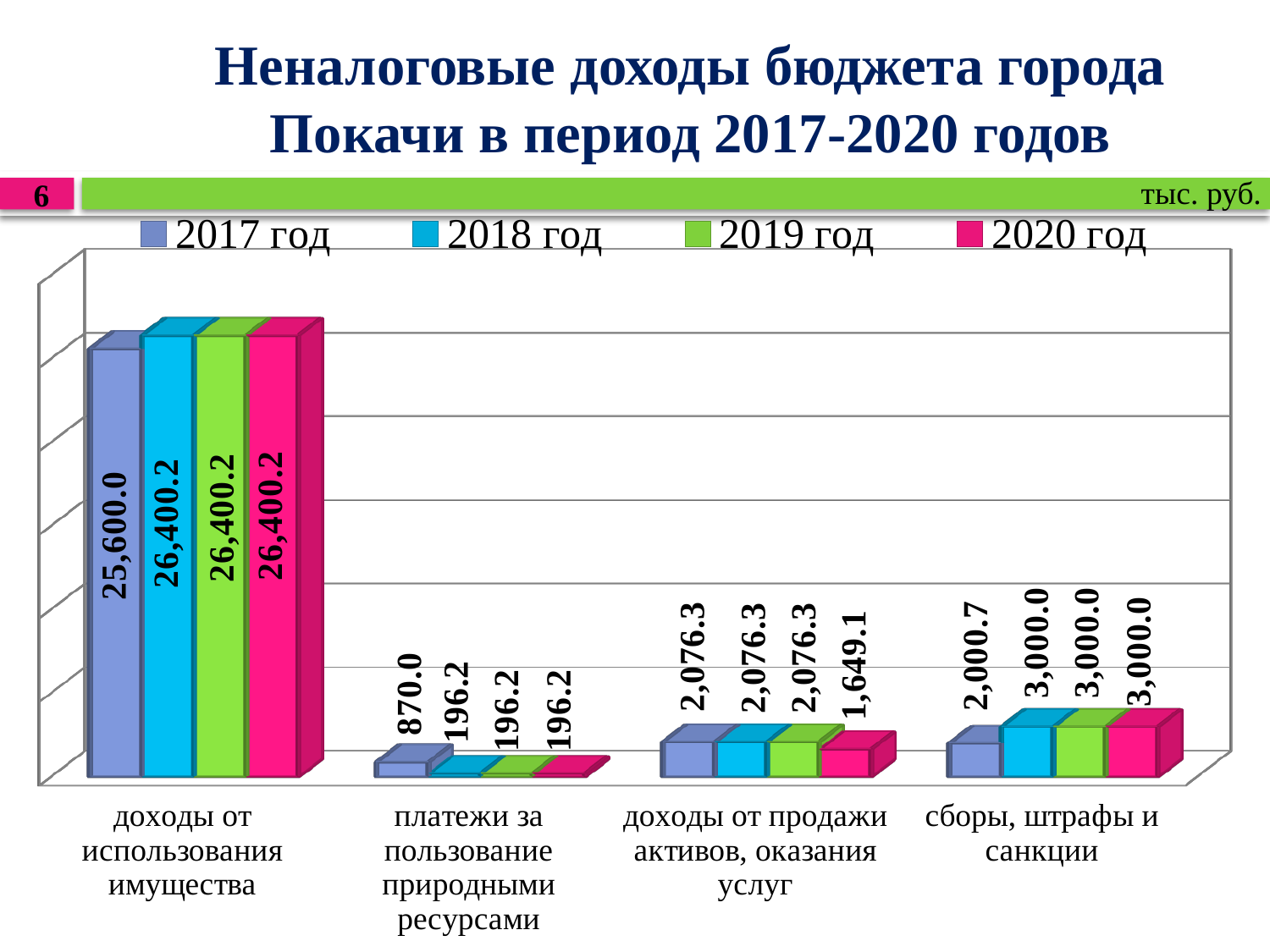

# Неналоговые доходы бюджета города Покачи в период 2017-2020 годов

[unsupported chart]

тыс. руб.
6